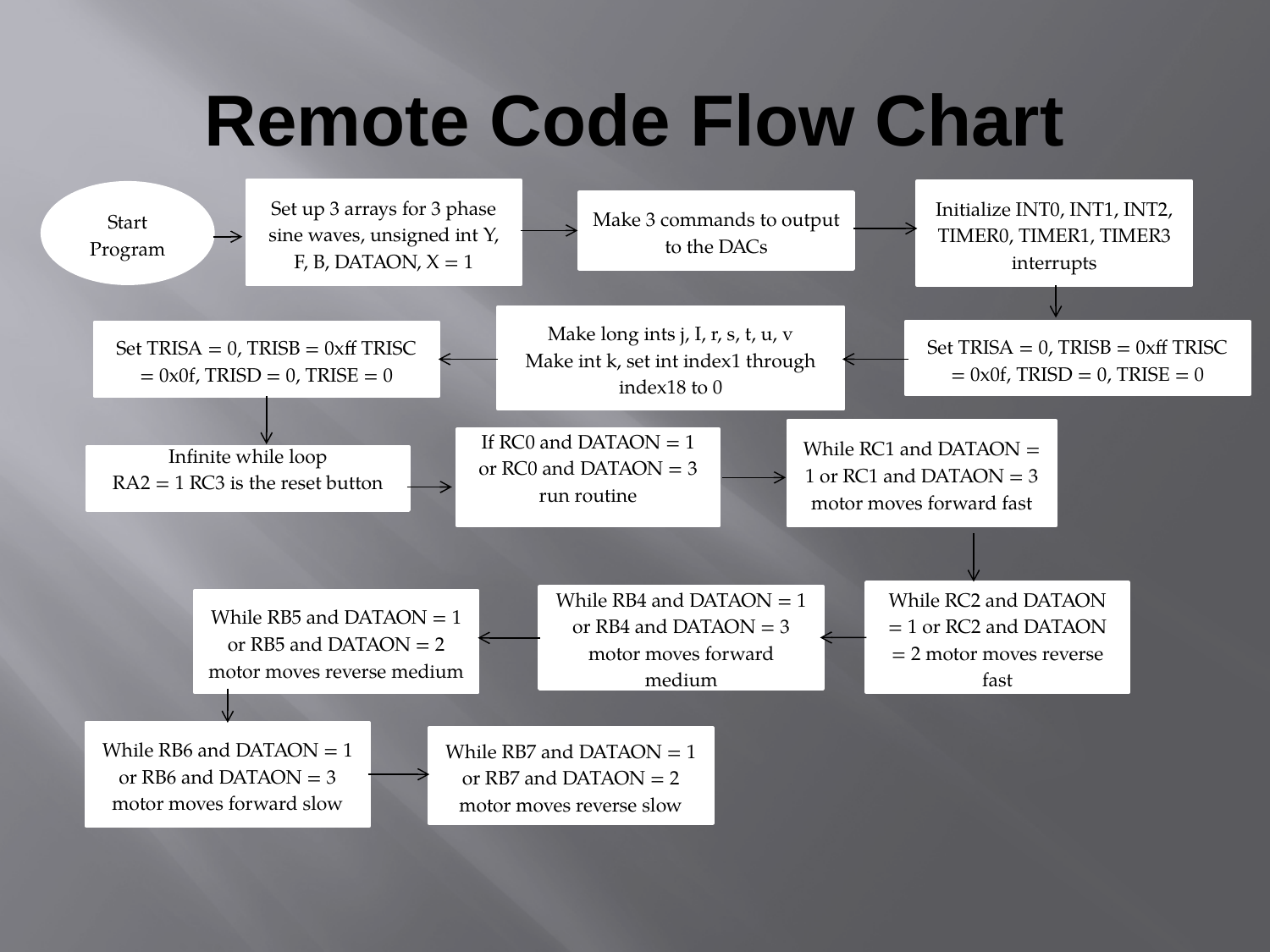

# Remote Code Flow Chart
Set up 3 arrays for 3 phase sine waves, unsigned int Y, F, B, DATAON, X = 1
Initialize INT0, INT1, INT2, TIMER0, TIMER1, TIMER3 interrupts
Start Program
Make 3 commands to output to the DACs
Make long ints j, I, r, s, t, u, v
Make int k, set int index1 through index18 to 0
Set TRISA = 0, TRISB = 0xff TRISC = 0x0f, TRISD = 0, TRISE = 0
Set TRISA = 0, TRISB = 0xff TRISC = 0x0f, TRISD = 0, TRISE = 0
While RC1 and DATAON = 1 or RC1 and DATAON = 3 motor moves forward fast
If RC0 and DATAON = 1 or RC0 and DATAON = 3 run routine
Infinite while loop
RA2 = 1 RC3 is the reset button
While RC2 and DATAON = 1 or RC2 and DATAON = 2 motor moves reverse fast
While RB4 and DATAON = 1 or RB4 and DATAON = 3 motor moves forward medium
While RB5 and DATAON = 1 or RB5 and DATAON = 2 motor moves reverse medium
While RB6 and DATAON = 1 or RB6 and DATAON = 3 motor moves forward slow
While RB7 and DATAON = 1 or RB7 and DATAON = 2 motor moves reverse slow